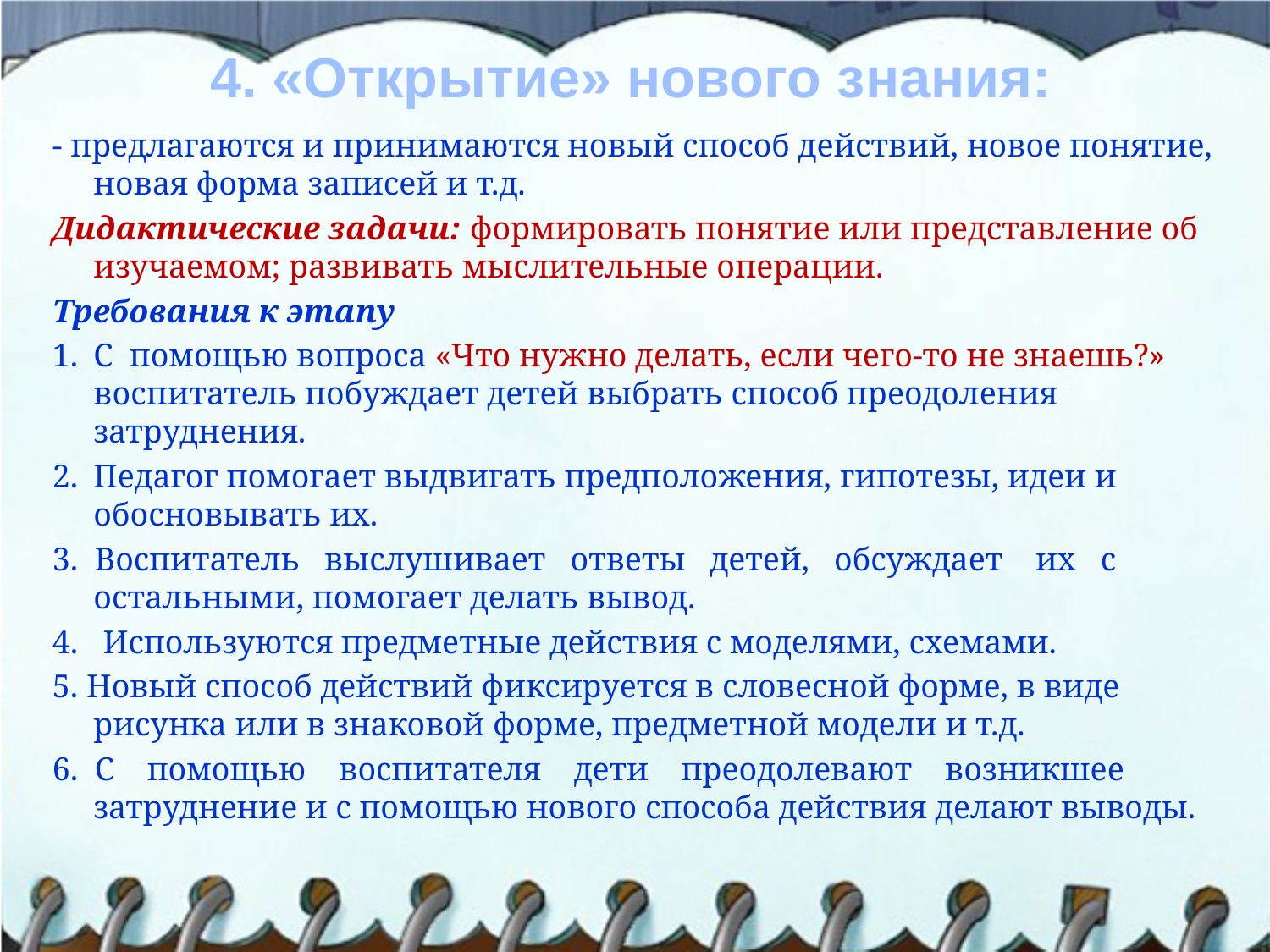

# 4. «Открытие» нового знания:
- предлагаются и принимаются новый способ действий, новое понятие, новая форма записей и т.д.
Дидактические задачи: формировать понятие или представление об изучаемом; развивать мыслительные операции.
Требования к этапу
С  помощью вопроса «Что нужно делать, если чего-то не знаешь?» воспитатель побуждает детей выбрать способ преодоления затруднения.
Педагог помогает выдвигать предположения, гипотезы, идеи и обосновывать их.
3.  Воспитатель   выслушивает   ответы   детей,   обсуждает    их   с   остальными, помогает делать вывод.
4.   Используются предметные действия с моделями, схемами.
5. Новый способ действий фиксируется в словесной форме, в виде рисунка или в знаковой форме, предметной модели и т.д.
6.  С    помощью    воспитателя    дети    преодолевают    возникшее    затруднение и с помощью нового способа действия делают выводы.